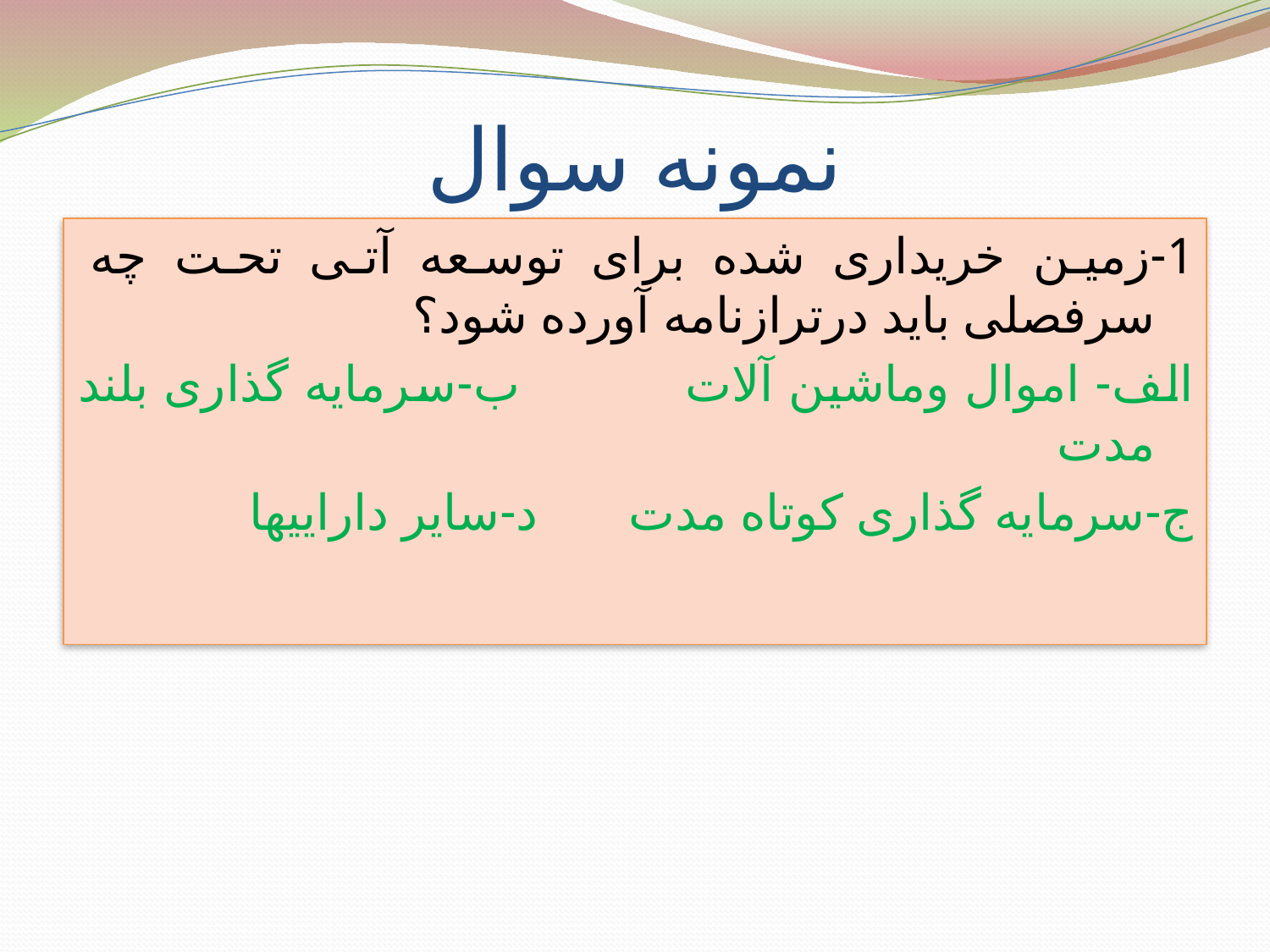

# نمونه سوال
1-زمین خریداری شده برای توسعه آتی تحت چه سرفصلی باید درترازنامه آورده شود؟
الف- اموال وماشین آلات           ب-سرمایه گذاری بلند مدت
ج-سرمایه گذاری کوتاه مدت       د-سایر داراییها